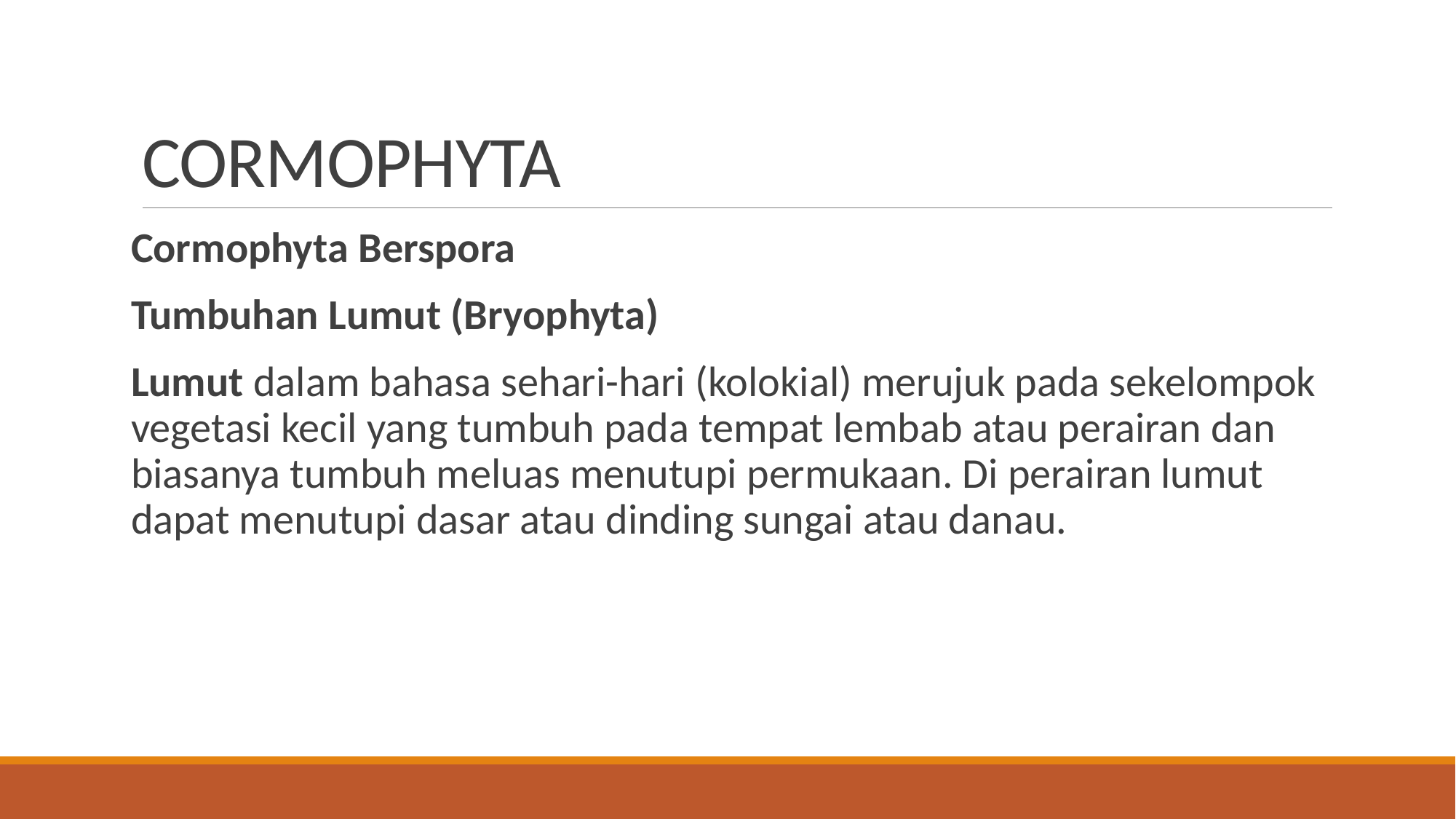

# CORMOPHYTA
Cormophyta Berspora
Tumbuhan Lumut (Bryophyta)
Lumut dalam bahasa sehari-hari (kolokial) merujuk pada sekelompok vegetasi kecil yang tumbuh pada tempat lembab atau perairan dan biasanya tumbuh meluas menutupi permukaan. Di perairan lumut dapat menutupi dasar atau dinding sungai atau danau.